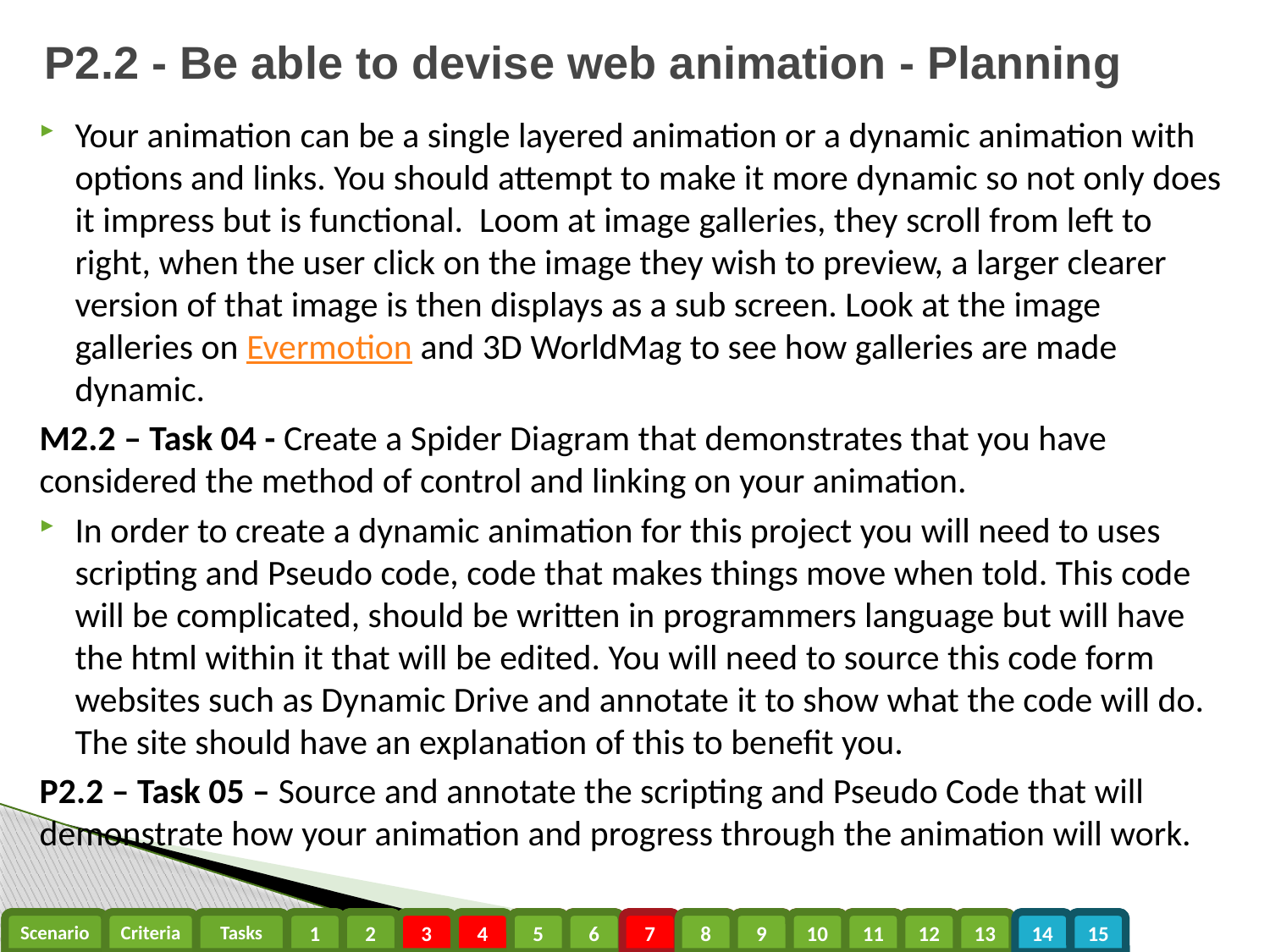

# P2.2 - Be able to devise web animation - Planning
Your animation can be a single layered animation or a dynamic animation with options and links. You should attempt to make it more dynamic so not only does it impress but is functional.  Loom at image galleries, they scroll from left to right, when the user click on the image they wish to preview, a larger clearer version of that image is then displays as a sub screen. Look at the image galleries on Evermotion and 3D WorldMag to see how galleries are made dynamic.
M2.2 – Task 04 - Create a Spider Diagram that demonstrates that you have considered the method of control and linking on your animation.
In order to create a dynamic animation for this project you will need to uses scripting and Pseudo code, code that makes things move when told. This code will be complicated, should be written in programmers language but will have the html within it that will be edited. You will need to source this code form websites such as Dynamic Drive and annotate it to show what the code will do. The site should have an explanation of this to benefit you.
P2.2 – Task 05 – Source and annotate the scripting and Pseudo Code that will demonstrate how your animation and progress through the animation will work.